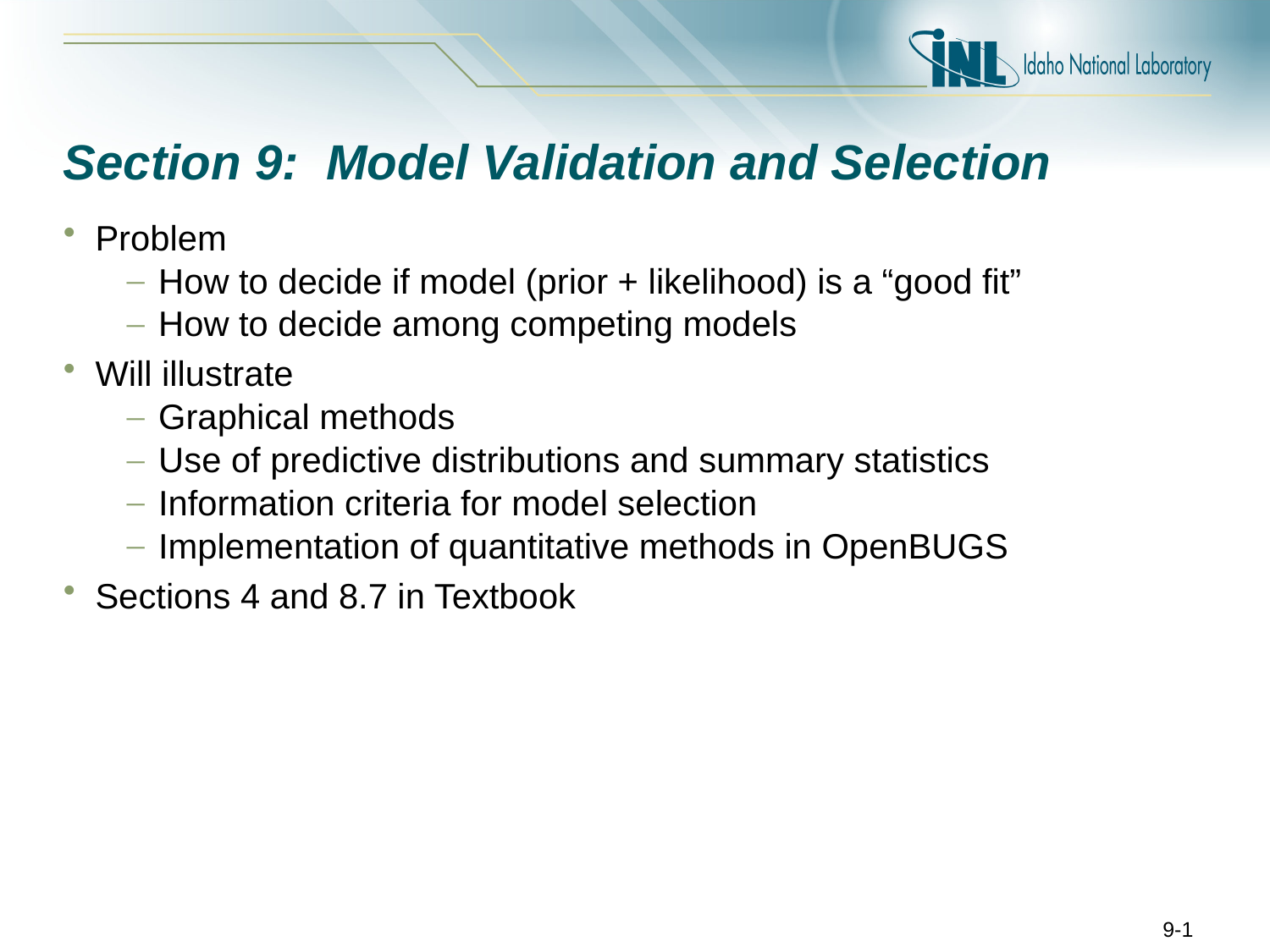

# Section 9:  Model Validation and Selection
Problem
How to decide if model (prior + likelihood) is a “good fit”
How to decide among competing models
Will illustrate
Graphical methods
Use of predictive distributions and summary statistics
Information criteria for model selection
Implementation of quantitative methods in OpenBUGS
Sections 4 and 8.7 in Textbook
9-1